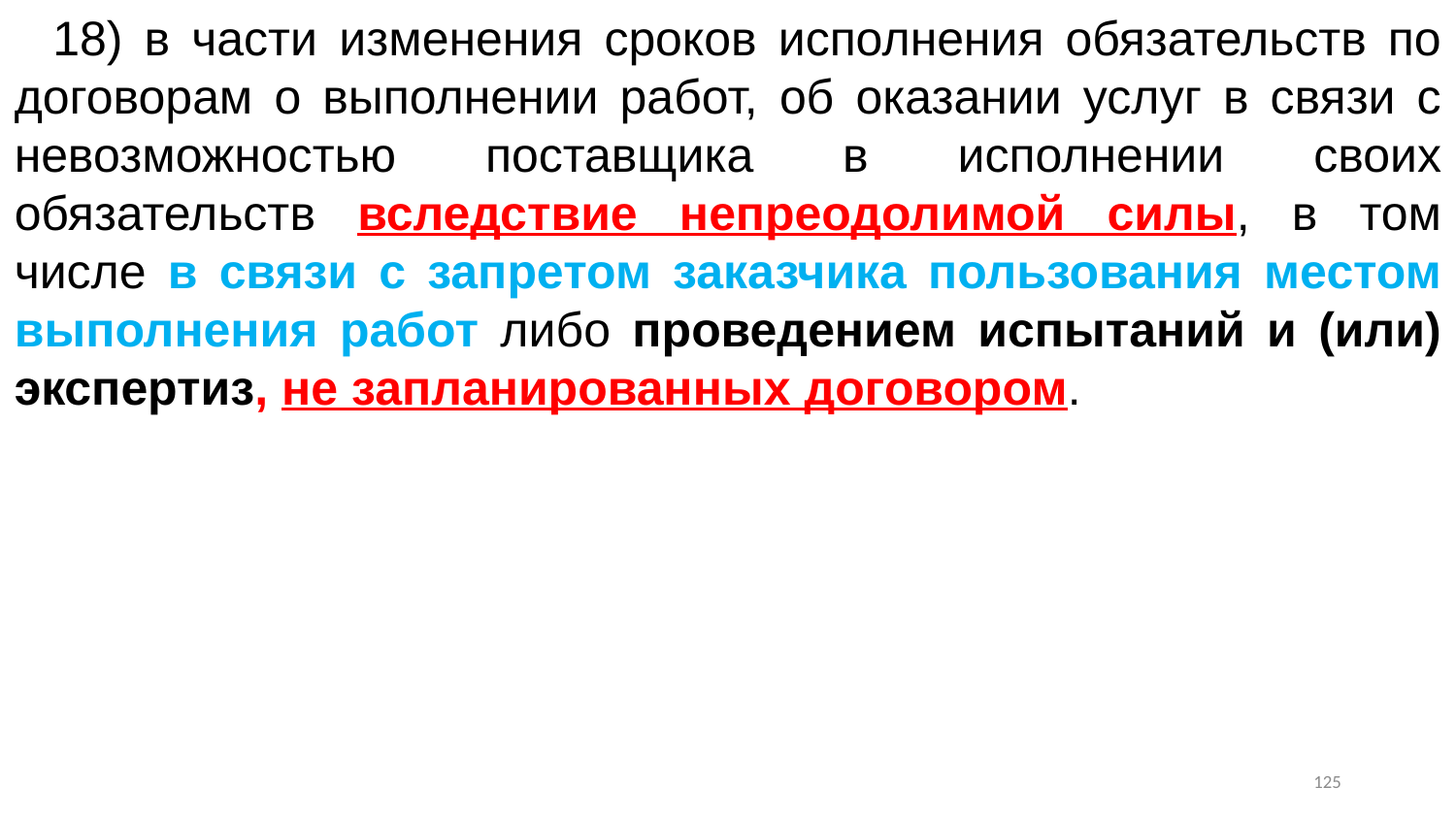

18) в части изменения сроков исполнения обязательств по договорам о выполнении работ, об оказании услуг в связи с невозможностью поставщика в исполнении своих обязательств вследствие непреодолимой силы, в том числе в связи с запретом заказчика пользования местом выполнения работ либо проведением испытаний и (или) экспертиз, не запланированных договором.
125